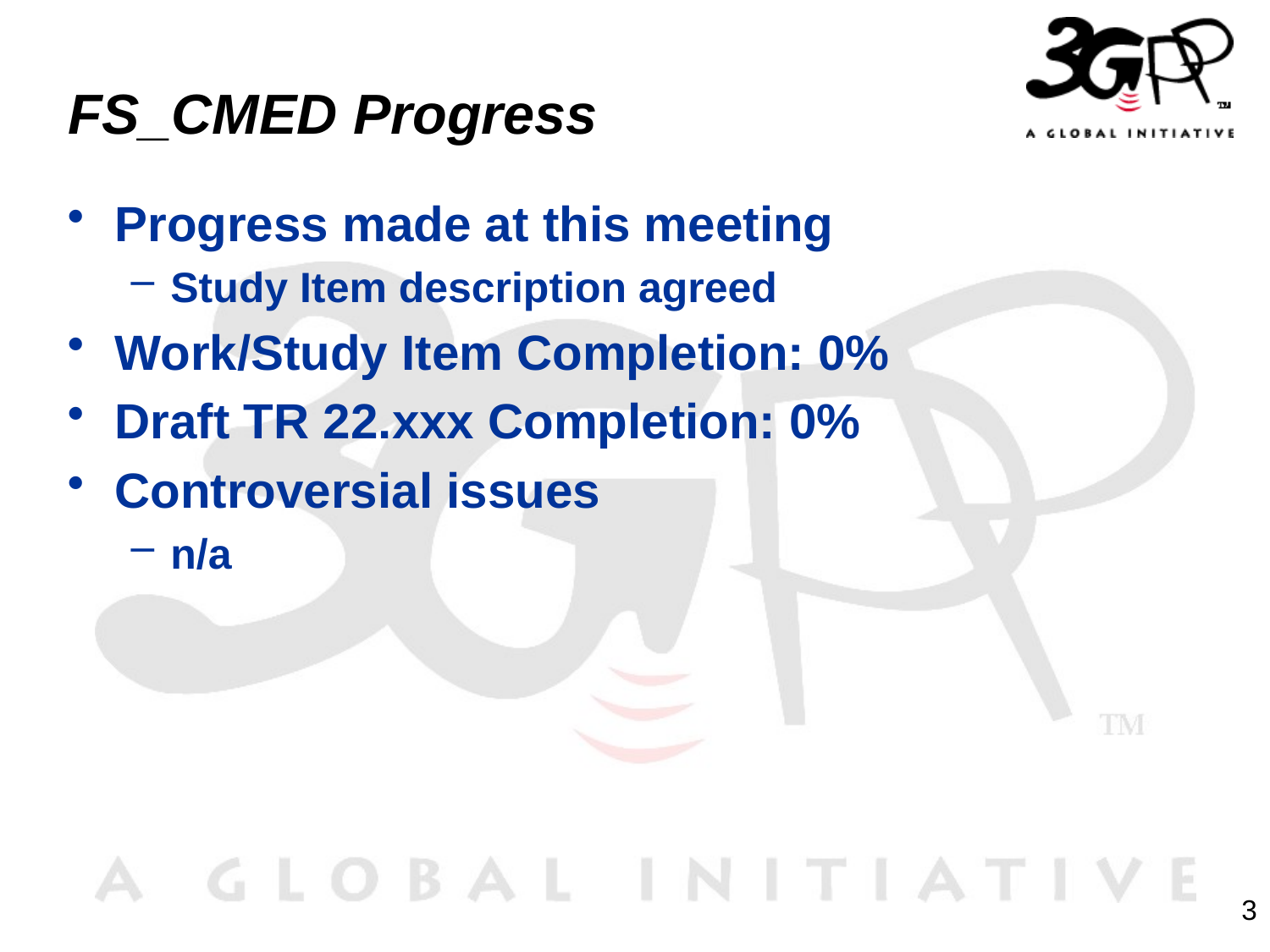

# FS_CMED Progress
Progress made at this meeting
Study Item description agreed
Work/Study Item Completion: 0%
Draft TR 22.xxx Completion: 0%
Controversial issues
n/a
3